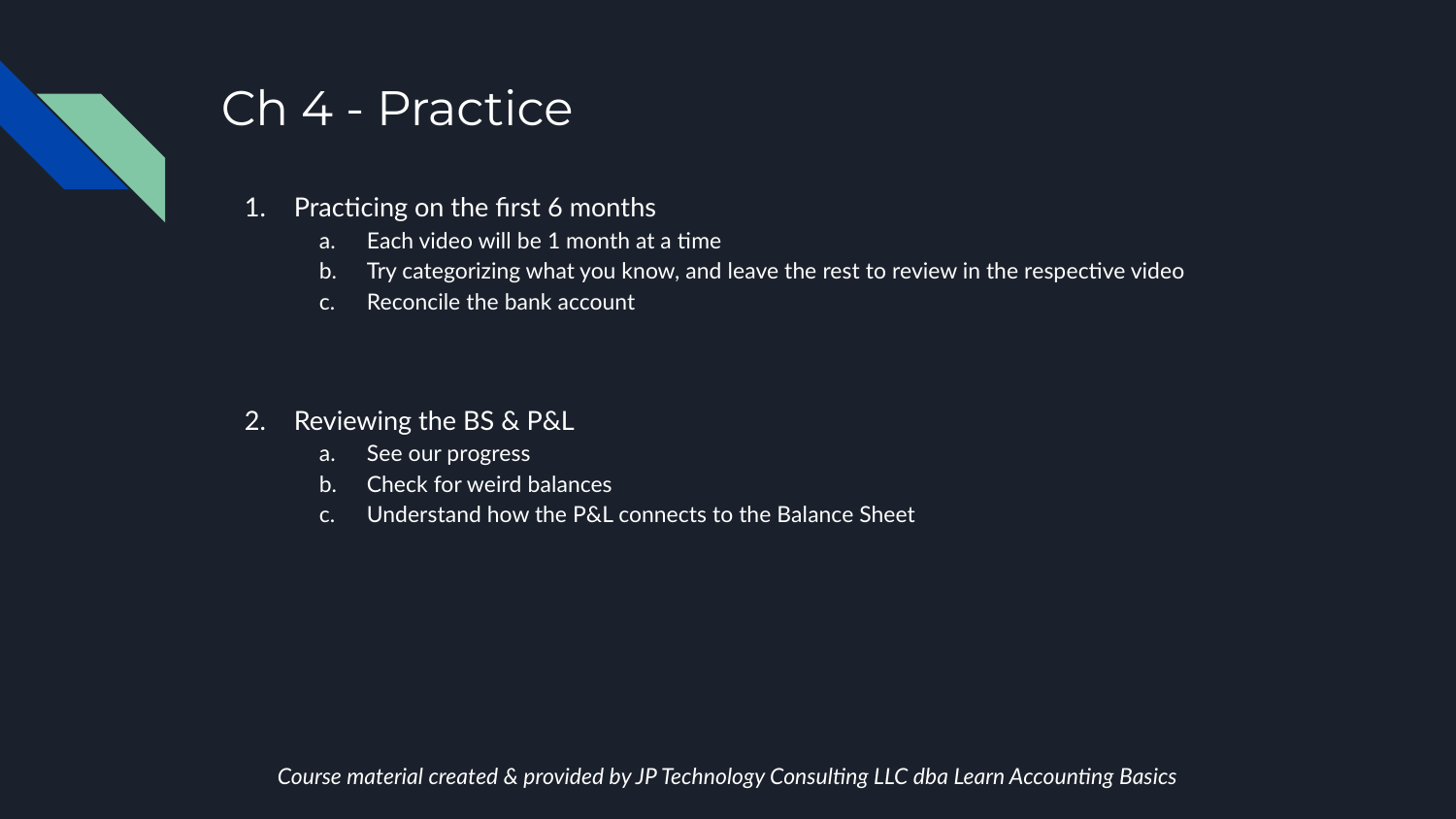

# Ch 4 - Practice
Practicing on the first 6 months
Each video will be 1 month at a time
Try categorizing what you know, and leave the rest to review in the respective video
Reconcile the bank account

Reviewing the BS & P&L
See our progress
Check for weird balances
Understand how the P&L connects to the Balance Sheet